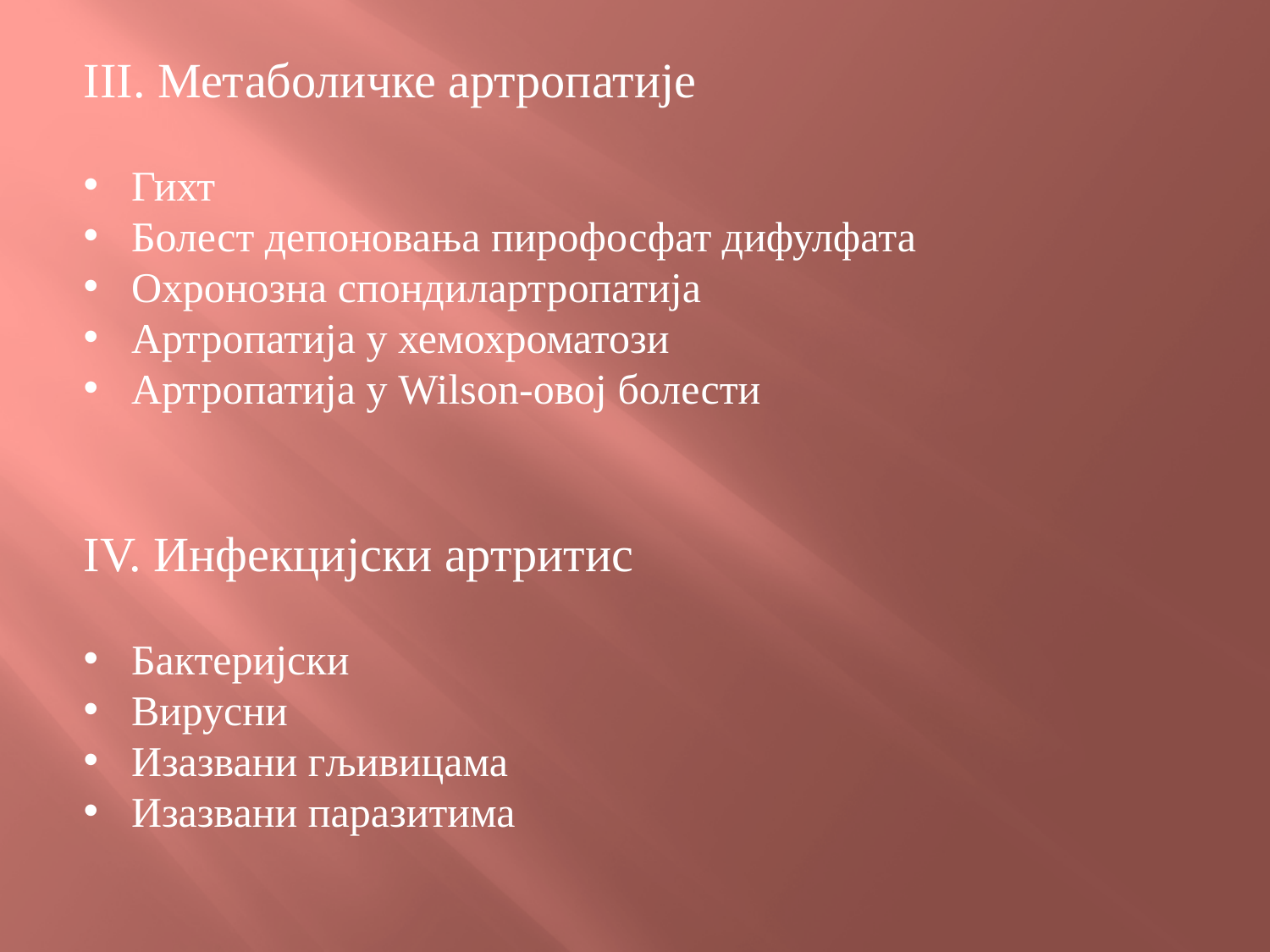

III. Метаболичке артропатије

Гихт
Болест депоновања пирофосфат дифулфата
Охронозна спондилартропатија
Артропатија у хемохроматози
Артропатија у Wilson-овој болести

IV. Инфекцијски артритис

Бактеријски
Вирусни
Изазвани гљивицама
Изазвани паразитима